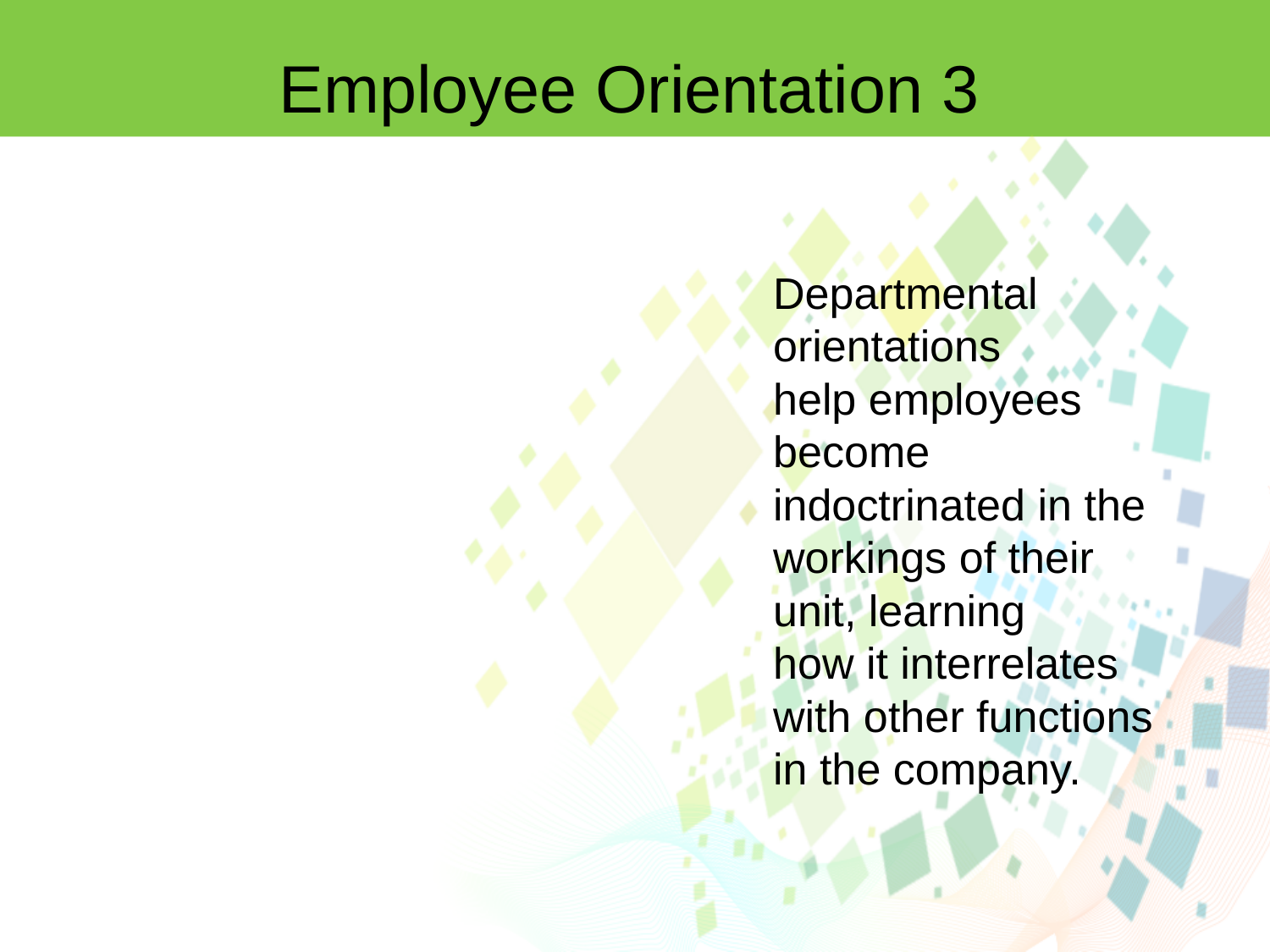

Employee Orientation 3
Departmental orientations
help employees become indoctrinated in the workings of their unit, learning
how it interrelates with other functions in the company.